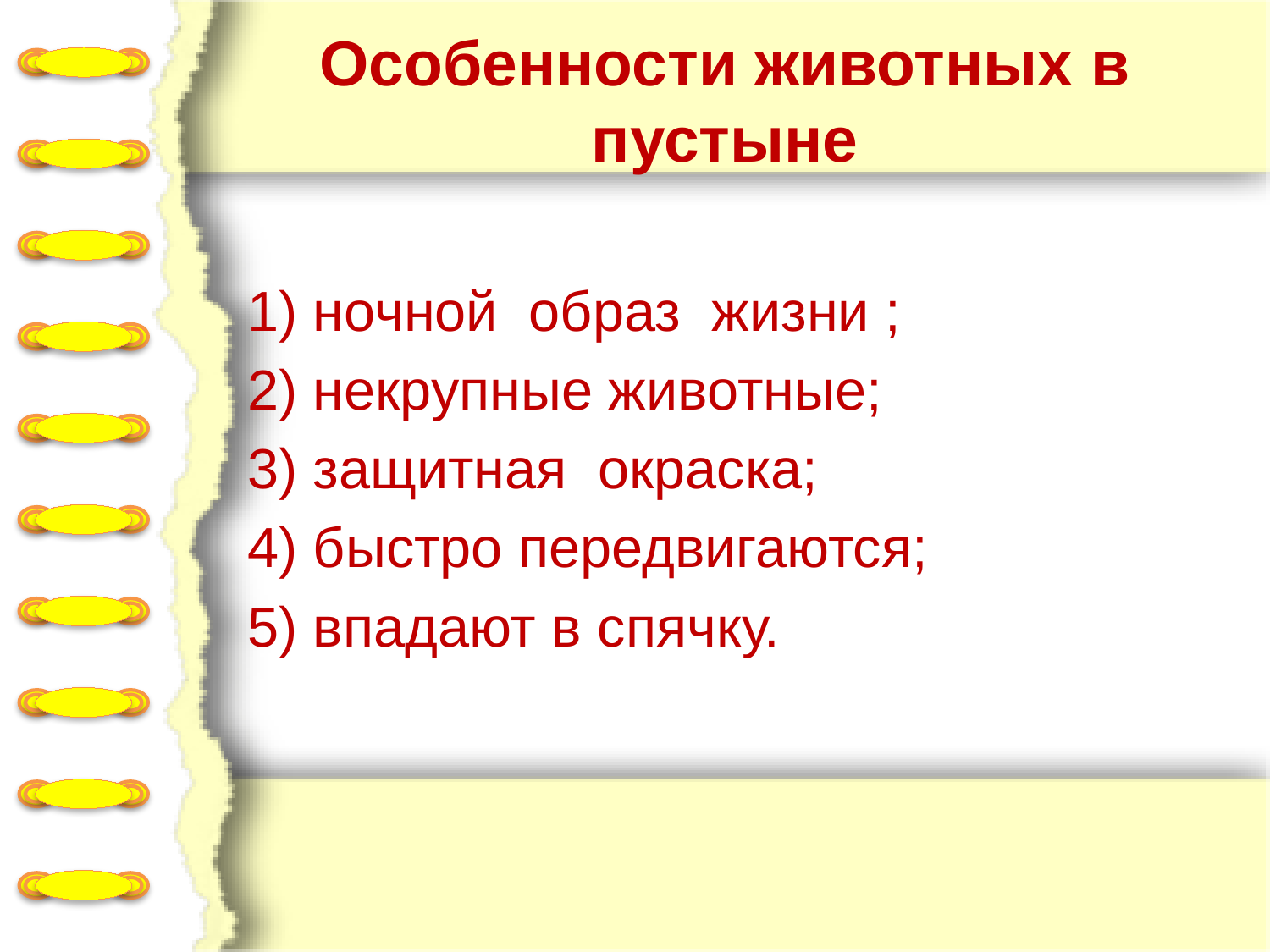

Особенности животных в пустыне

1) ночной  образ  жизни ;
2) некрупные животные;
3) защитная  окраска;
4) быстро передвигаются;
5) впадают в спячку.